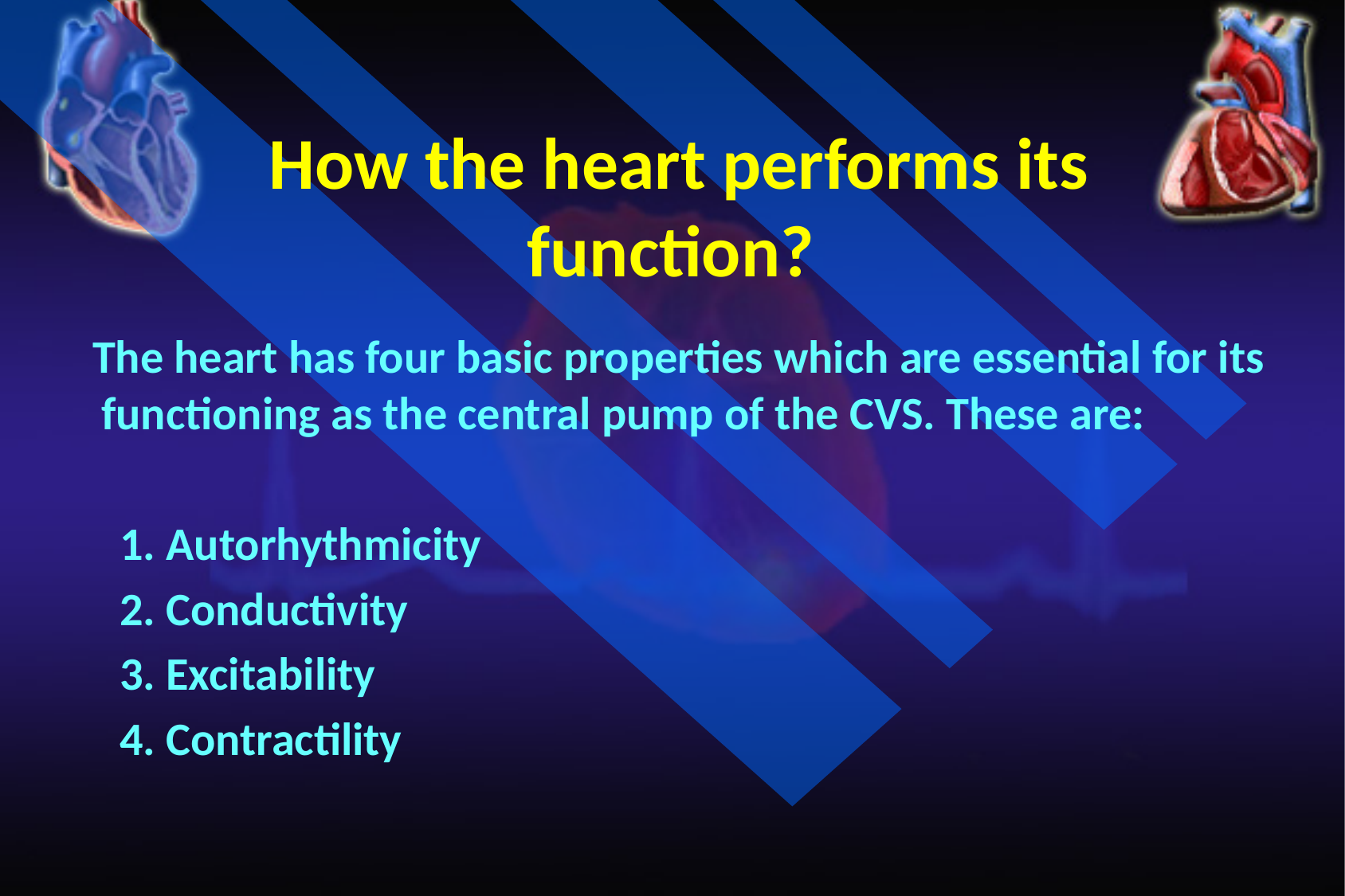

How the heart performs its function?
   The heart has four basic properties which are essential for its functioning as the central pump of the CVS. These are:

      1. Autorhythmicity
      2. Conductivity
      3. Excitability
      4. Contractility